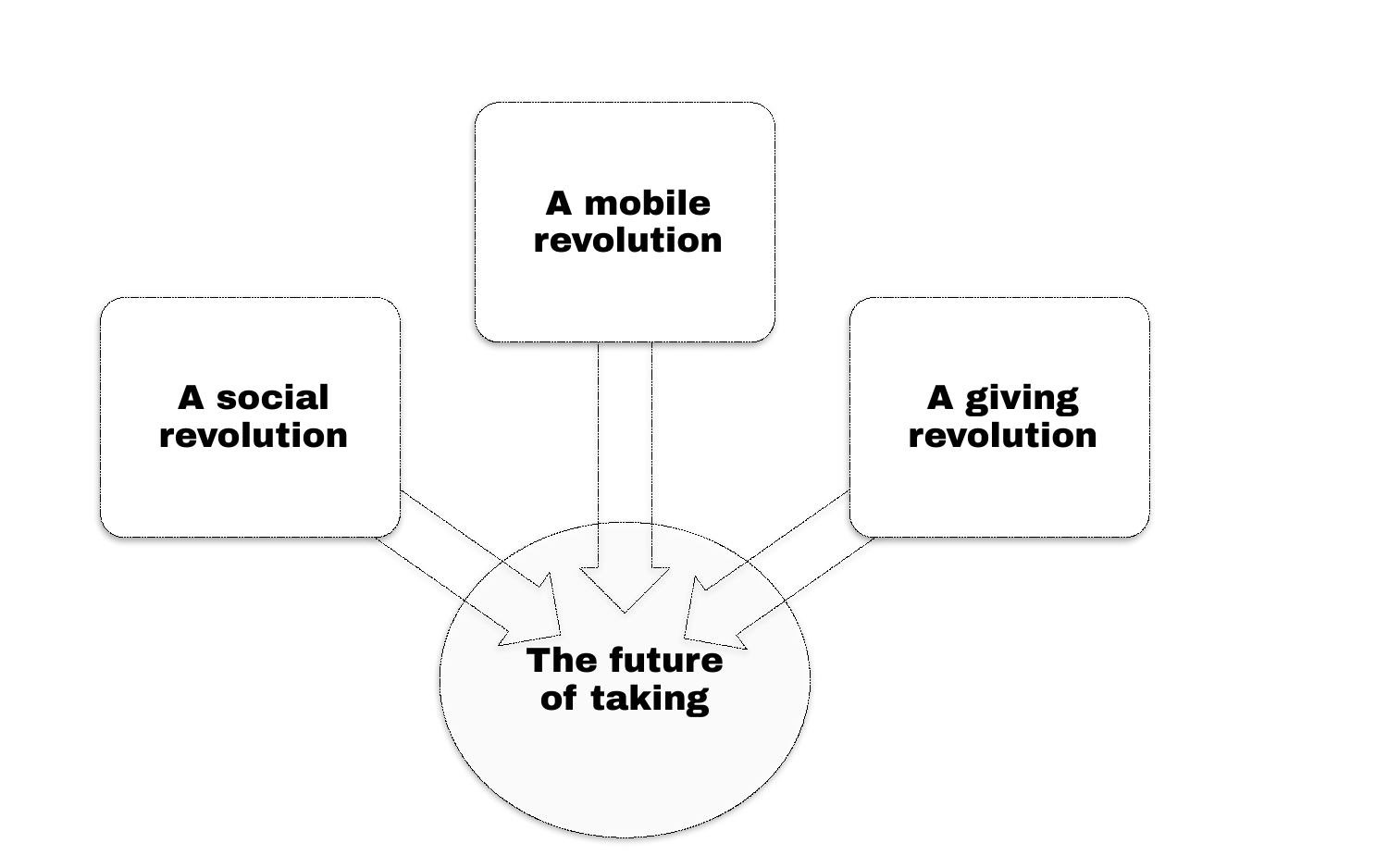

The future
of taking
A social revolution
A mobile revolution
A giving revolution